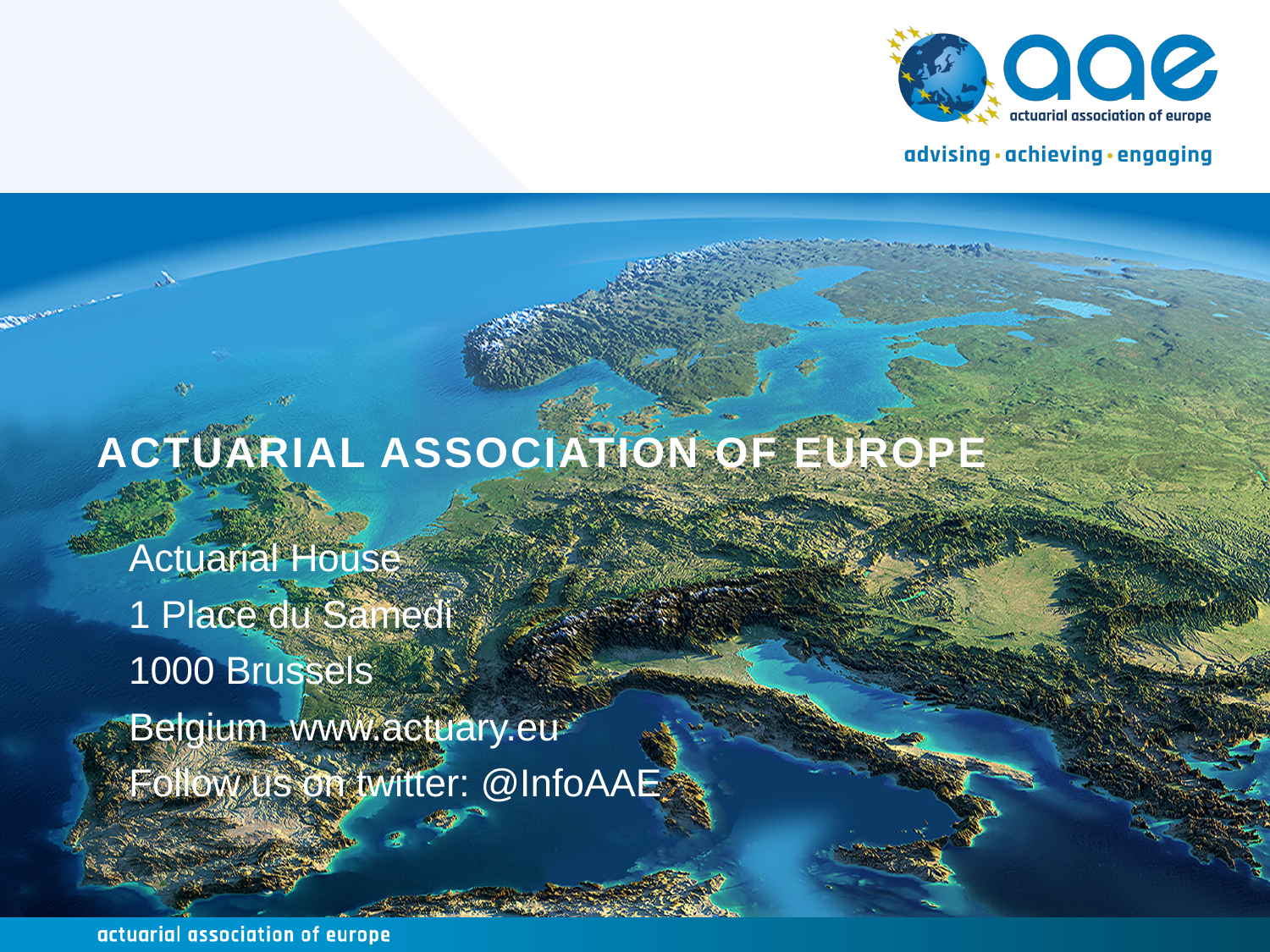

# ACTUARIAL ASSOCIATION OF EUROPE
Actuarial House
1 Place du Samedi
1000 Brussels
Belgium  www.actuary.eu
Follow us on twitter: @InfoAAE